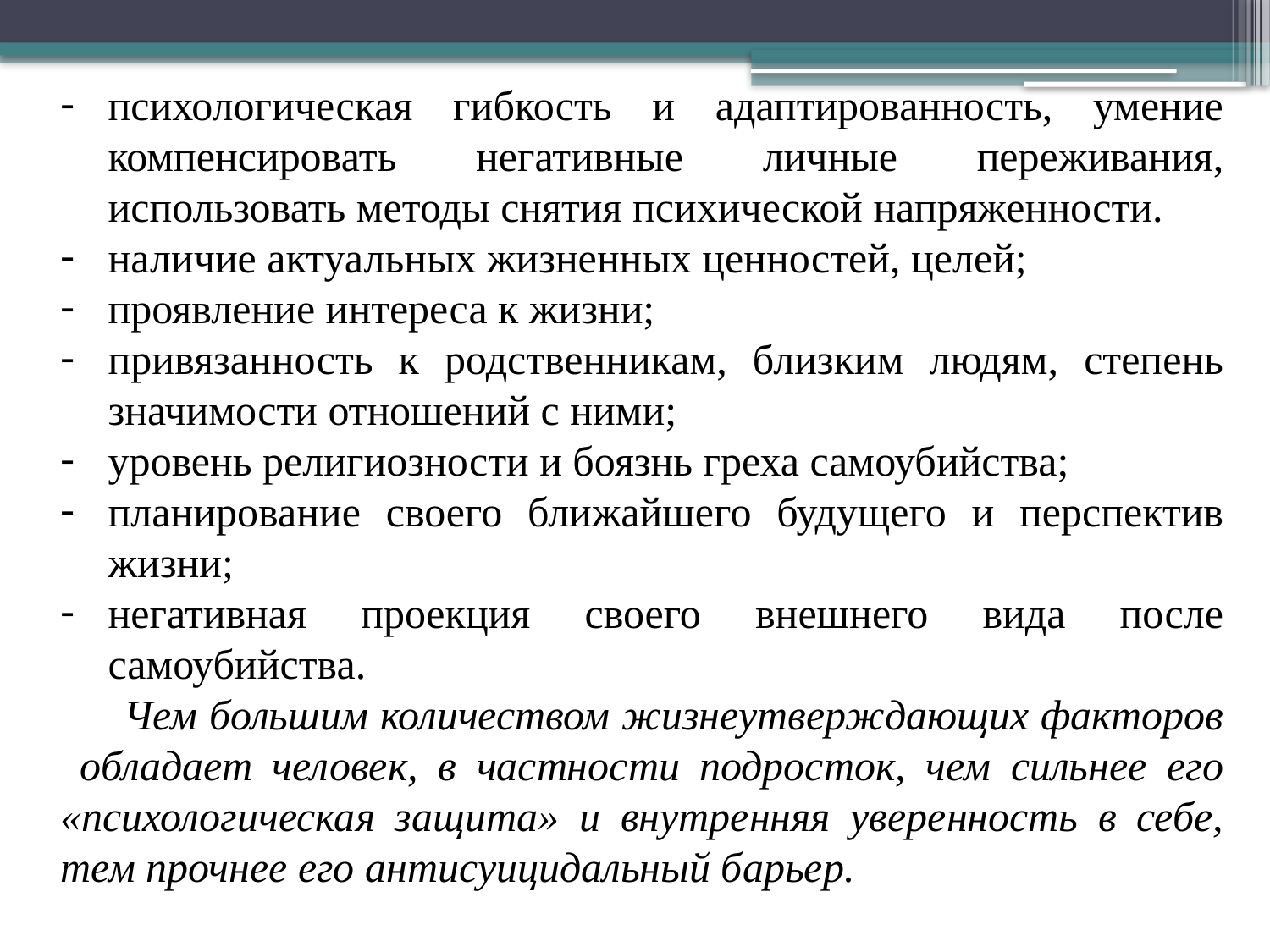

психологическая гибкость и адаптированность, умение компенсировать негативные личные переживания, использовать методы снятия психической напряженности.
наличие актуальных жизненных ценностей, целей;
проявление интереса к жизни;
привязанность к родственникам, близким людям, степень значимости отношений с ними;
уровень религиозности и боязнь греха самоубийства;
планирование своего ближайшего будущего и перспектив жизни;
негативная проекция своего внешнего вида после самоубийства.
Чем большим количеством жизнеутверждающих факторов  обладает человек, в частности подросток, чем сильнее его «психологическая защита» и внутренняя уверенность в себе, тем прочнее его антисуицидальный барьер.